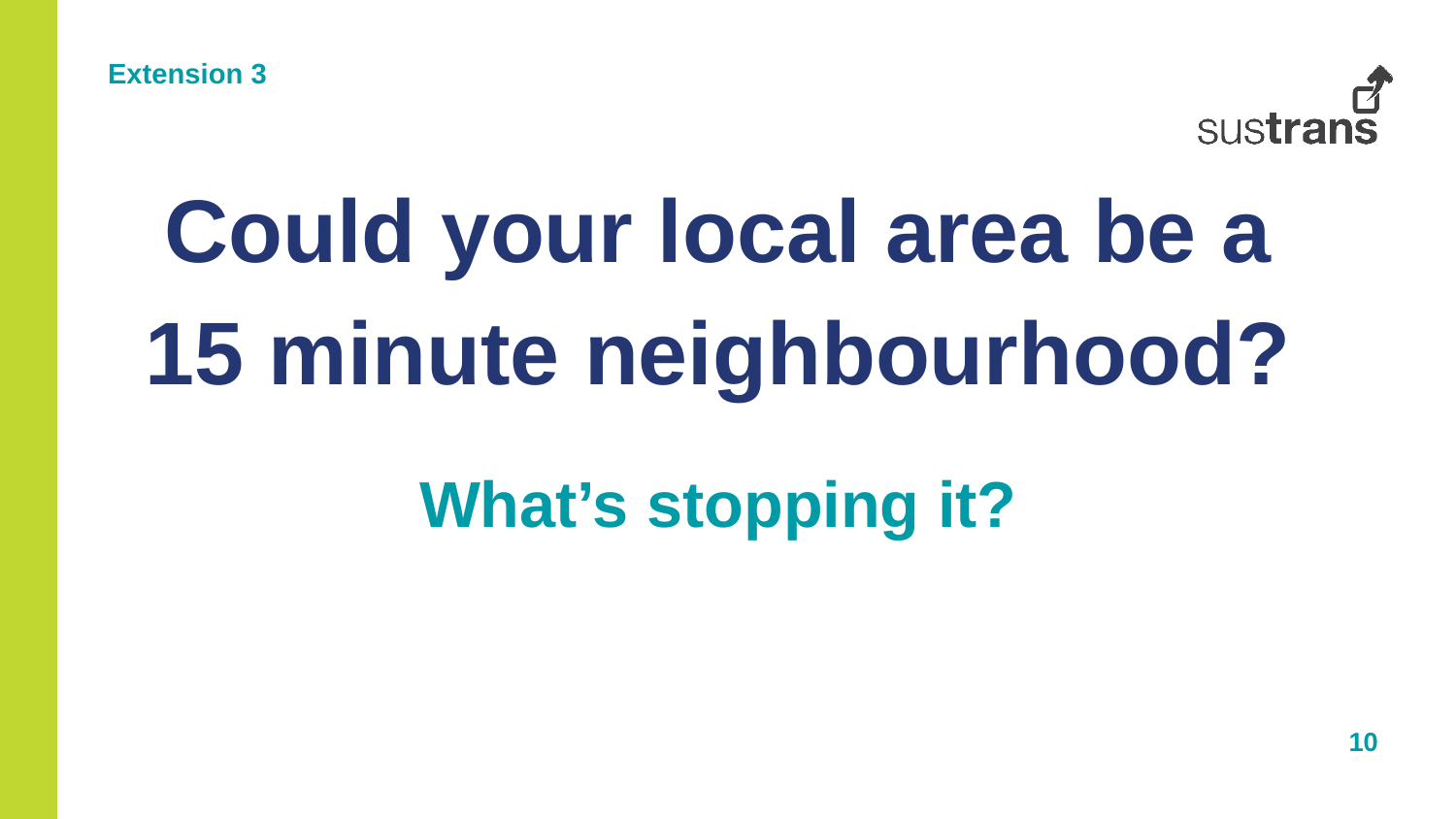

Extension 3
Could your local area be a 15 minute neighbourhood?
What’s stopping it?